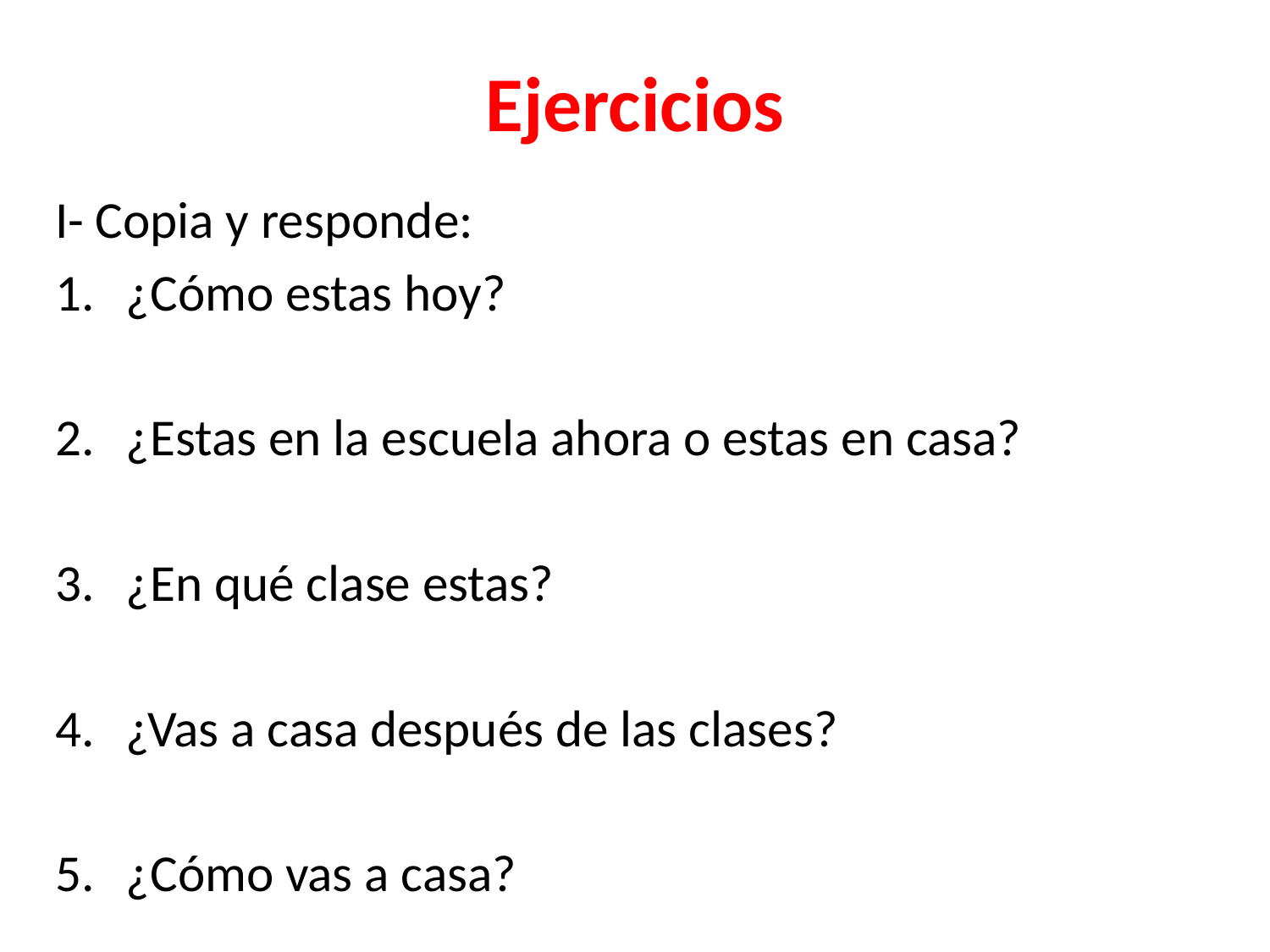

# Ejercicios
I- Copia y responde:
¿Cómo estas hoy?

¿Estas en la escuela ahora o estas en casa?

¿En qué clase estas?

¿Vas a casa después de las clases?

¿Cómo vas a casa?